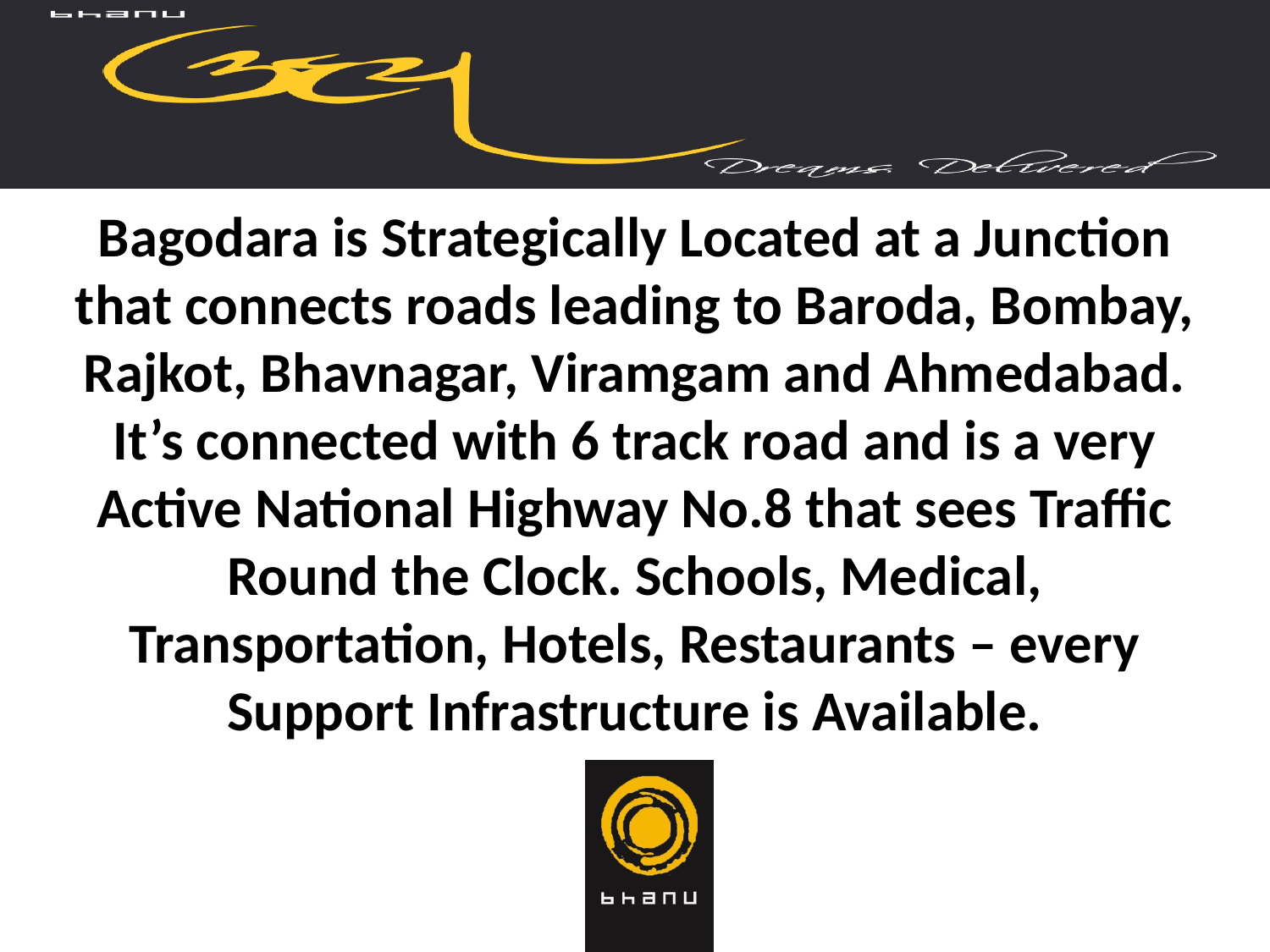

# Bagodara is Strategically Located at a Junction that connects roads leading to Baroda, Bombay, Rajkot, Bhavnagar, Viramgam and Ahmedabad. It’s connected with 6 track road and is a very Active National Highway No.8 that sees Traffic Round the Clock. Schools, Medical, Transportation, Hotels, Restaurants – every Support Infrastructure is Available.